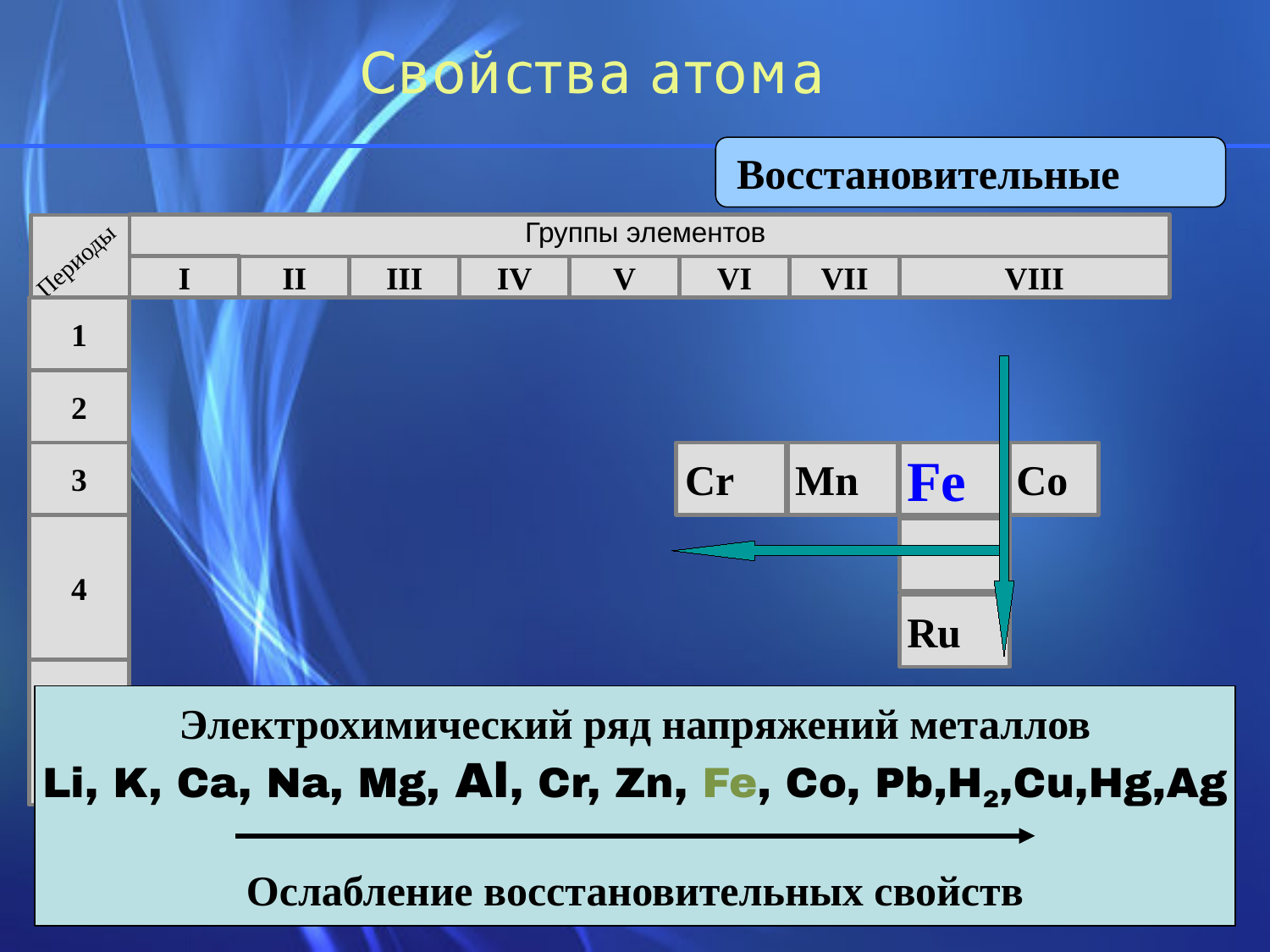

Свойства атома

 Восстановительные

Периоды

Группы элементов
I

II

III

IV

V

VI

VII

VIII

1

2
Fe

3

Cr

Mn

Co

4

Ru

5

Электрохимический ряд напряжений металлов
Li, K, Ca, Na, Mg, Al, Cr, Zn, Fe, Co, Pb,H2,Cu,Hg,Ag

Ослабление восстановительных свойств